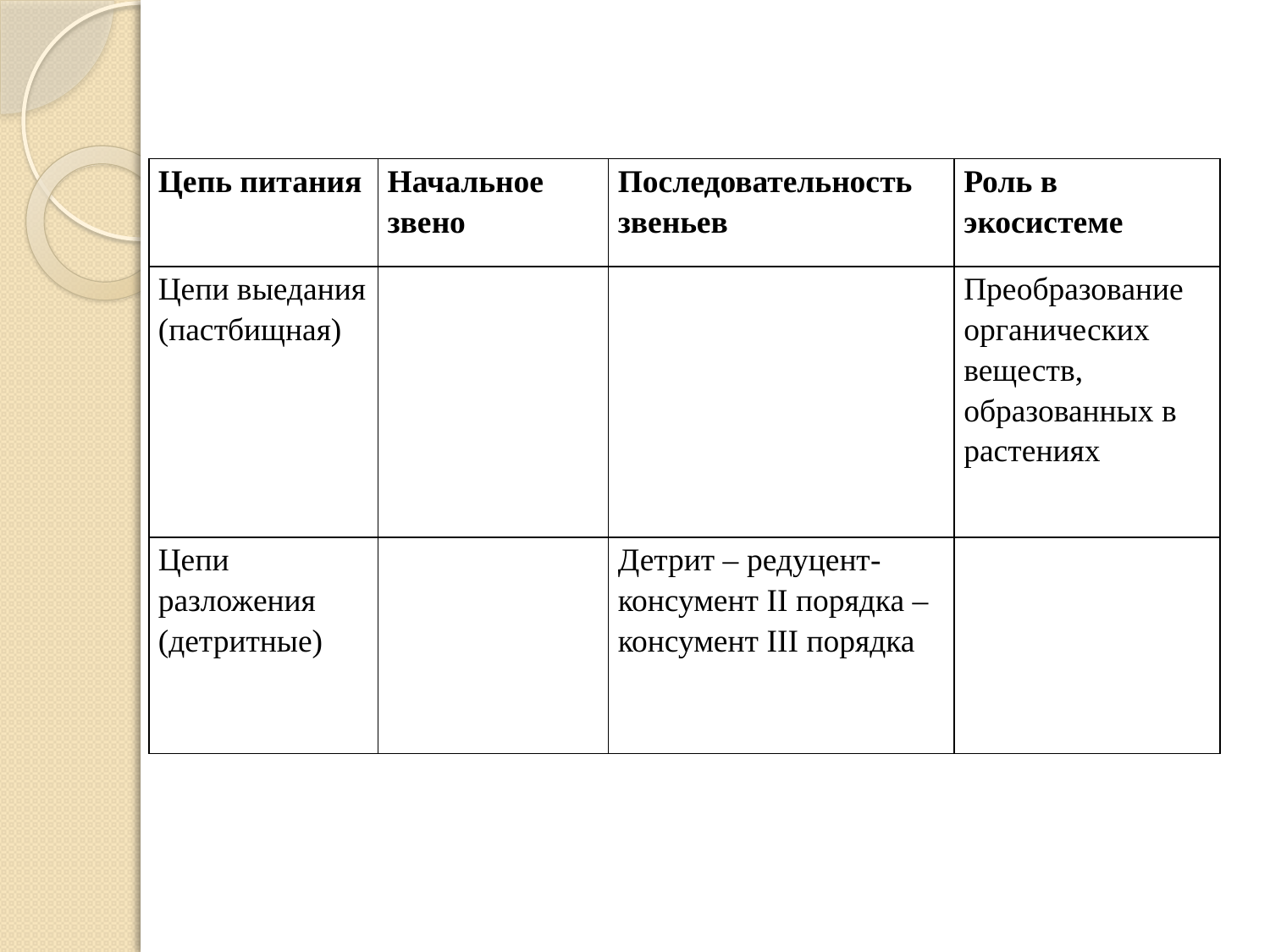

#
| Цепь питания | Начальное звено | Последовательность звеньев | Роль в экосистеме |
| --- | --- | --- | --- |
| Цепи выедания (пастбищная) |  |  | Преобразование органических веществ, образованных в растениях |
| Цепи разложения (детритные) |  | Детрит – редуцент- консумент II порядка – консумент III порядка |  |